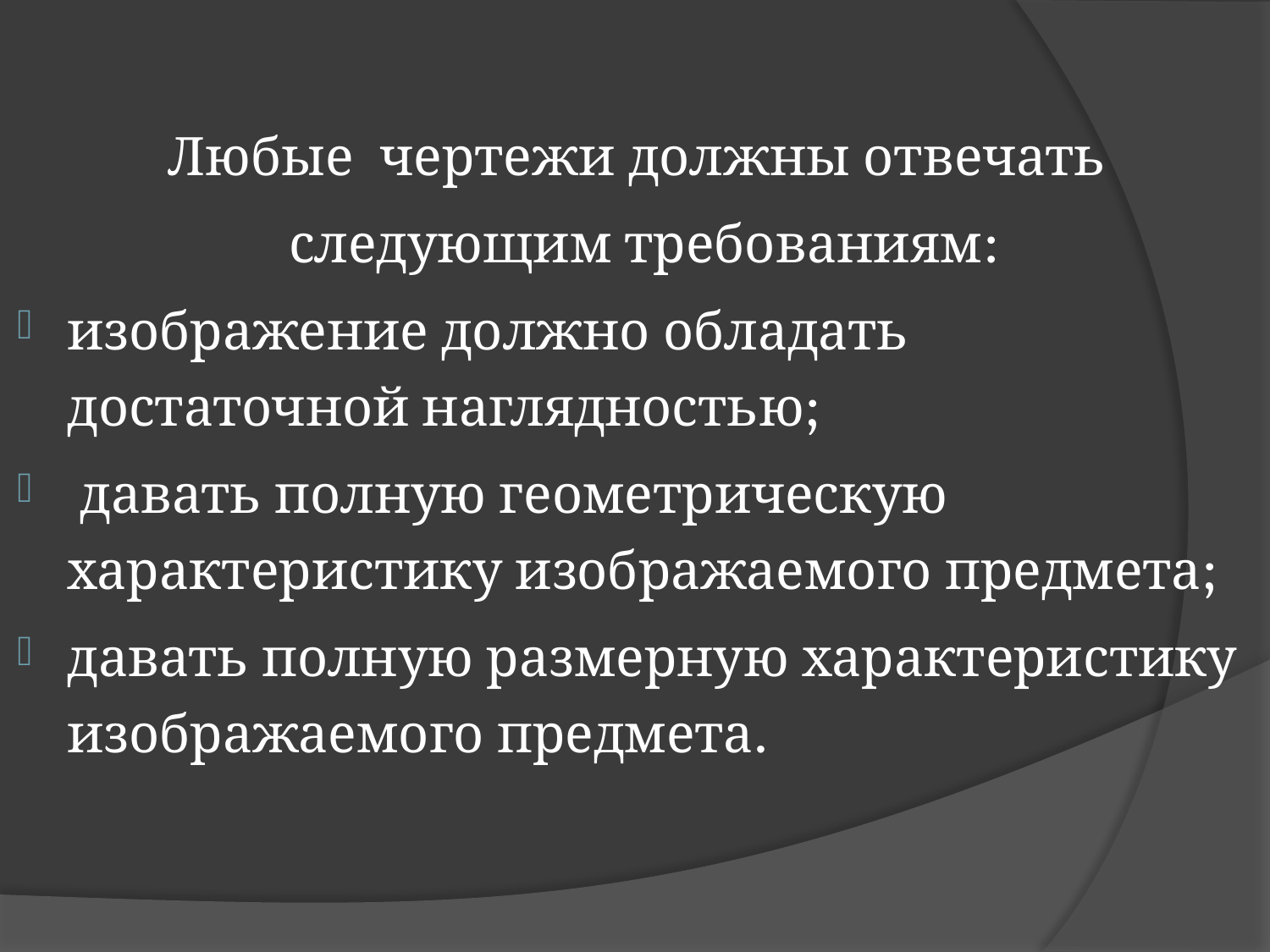

Любые  чертежи должны отвечать
 следующим требованиям:
изображение должно обладать достаточной наглядностью;
 давать полную геометрическую характеристику изображаемого предмета;
давать полную размерную характеристику изображаемого предмета.